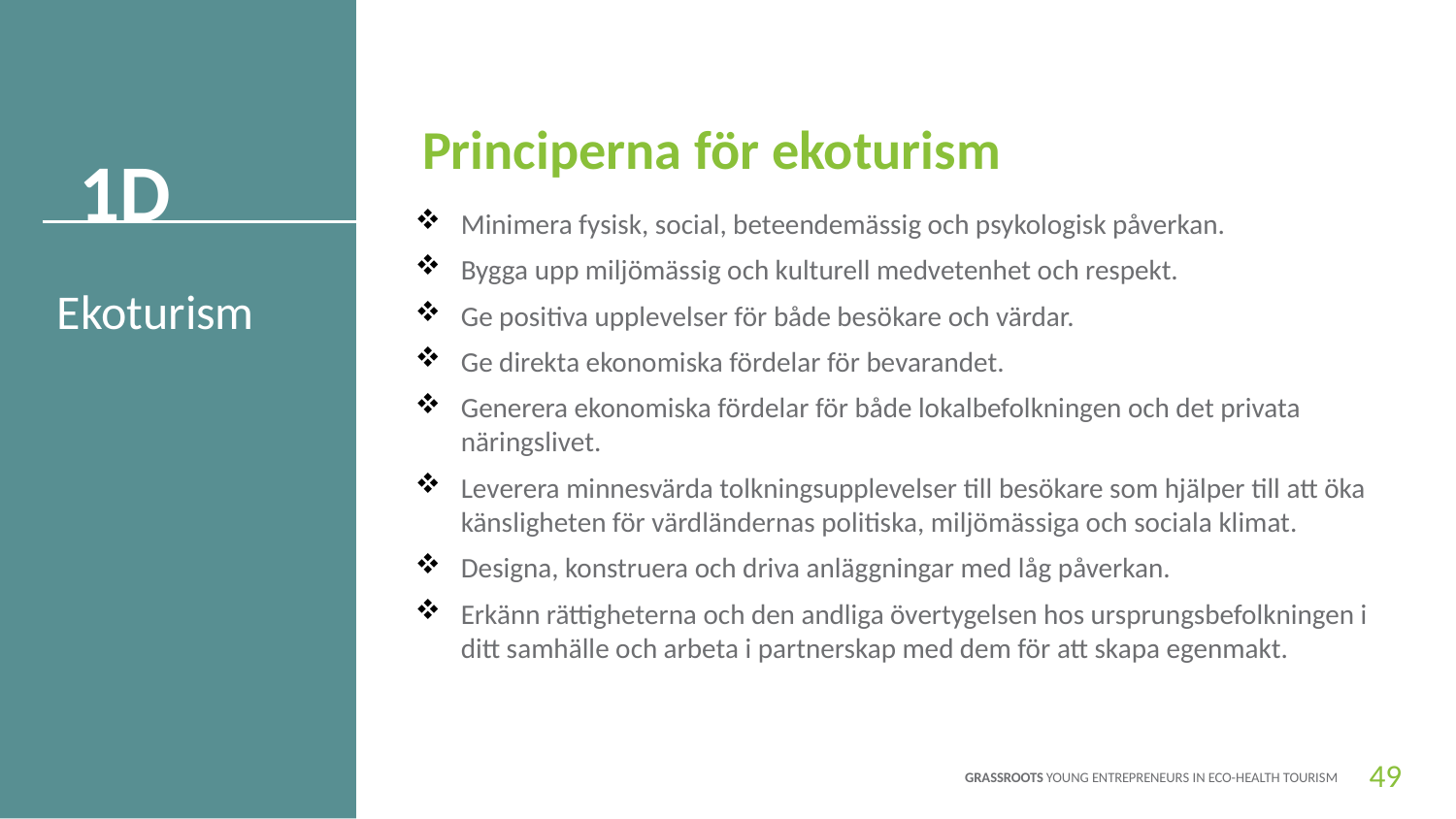

Principerna för ekoturism
1D
Minimera fysisk, social, beteendemässig och psykologisk påverkan.
Bygga upp miljömässig och kulturell medvetenhet och respekt.
Ge positiva upplevelser för både besökare och värdar.
Ge direkta ekonomiska fördelar för bevarandet.
Generera ekonomiska fördelar för både lokalbefolkningen och det privata näringslivet.
Leverera minnesvärda tolkningsupplevelser till besökare som hjälper till att öka känsligheten för värdländernas politiska, miljömässiga och sociala klimat.
Designa, konstruera och driva anläggningar med låg påverkan.
Erkänn rättigheterna och den andliga övertygelsen hos ursprungsbefolkningen i ditt samhälle och arbeta i partnerskap med dem för att skapa egenmakt.

Ekoturism
49